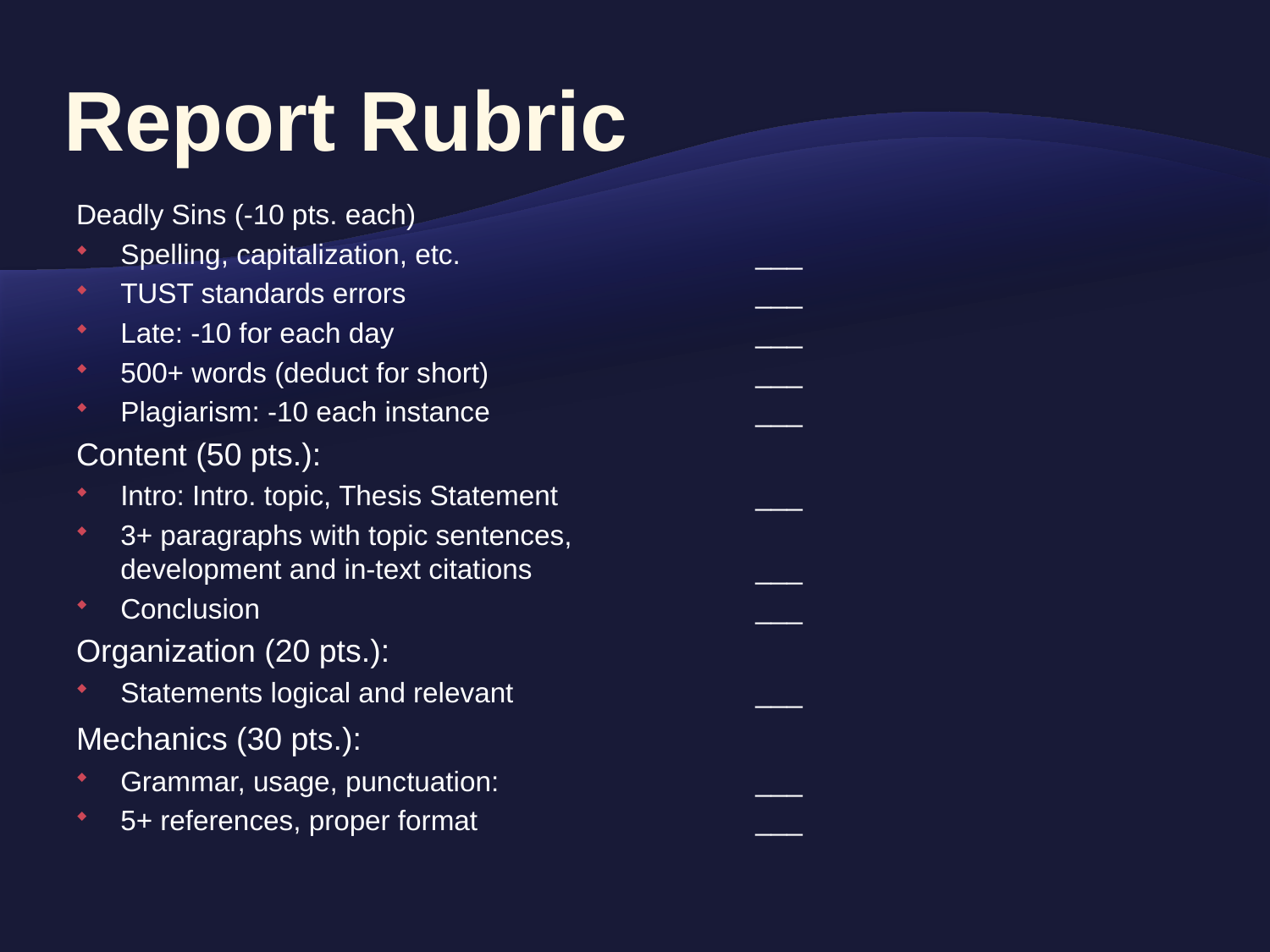

# Report Rubric
Deadly Sins (-10 pts. each)
Spelling, capitalization, etc.		___
TUST standards errors		___
Late: -10 for each day		___
500+ words (deduct for short)		___
Plagiarism: -10 each instance		___
Content (50 pts.):
Intro: Intro. topic, Thesis Statement	___
3+ paragraphs with topic sentences,
development and in-text citations	___
Conclusion	___
Organization (20 pts.):
Statements logical and relevant	___
Mechanics (30 pts.):
Grammar, usage, punctuation:	___
5+ references, proper format	___